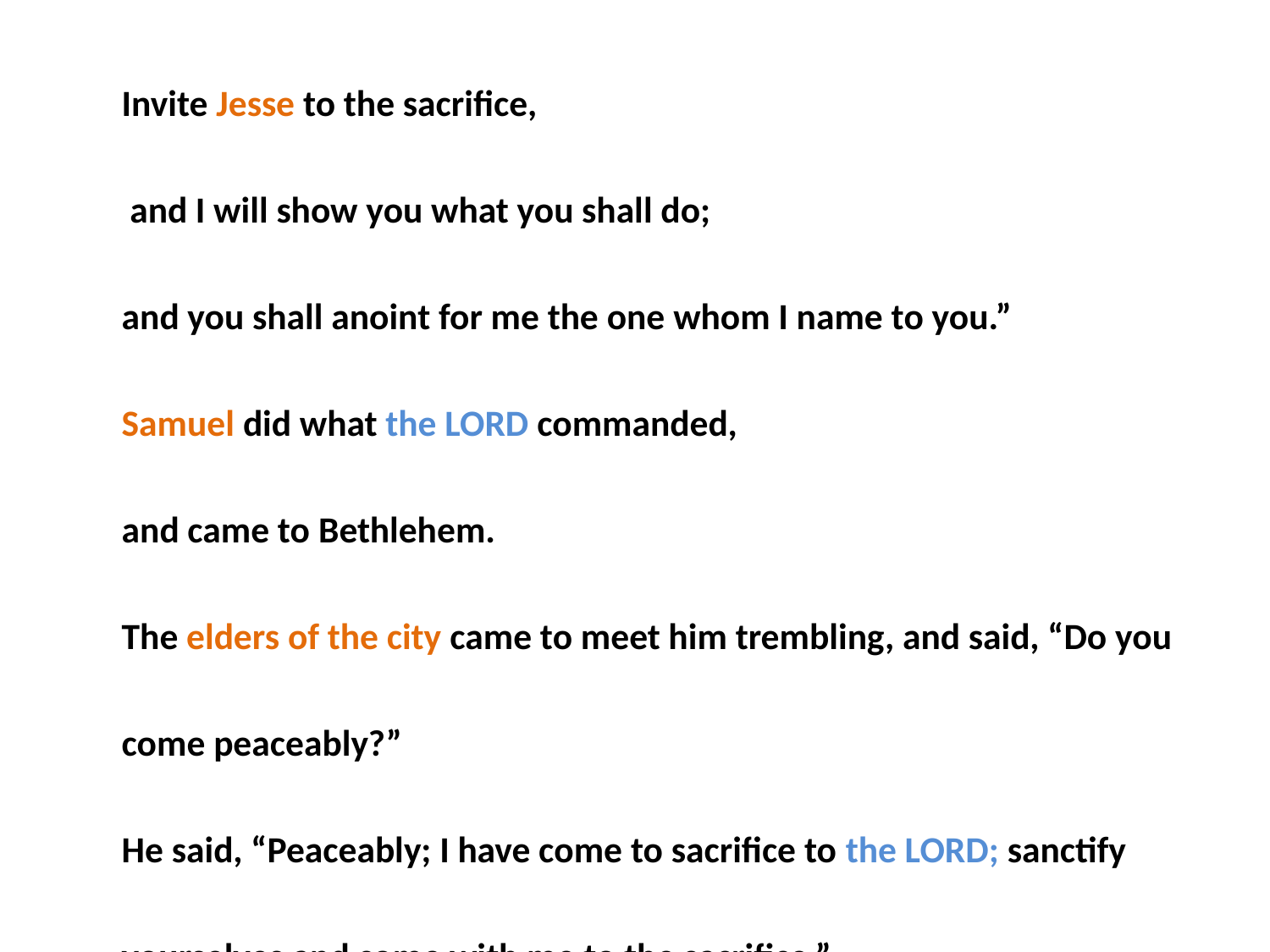

Invite Jesse to the sacrifice,
 and I will show you what you shall do;
and you shall anoint for me the one whom I name to you.”
Samuel did what the LORD commanded,
and came to Bethlehem.
The elders of the city came to meet him trembling, and said, “Do you come peaceably?”
He said, “Peaceably; I have come to sacrifice to the LORD; sanctify yourselves and come with me to the sacrifice.”
And he sanctified Jesse and his sons
and invited them to the sacrifice.